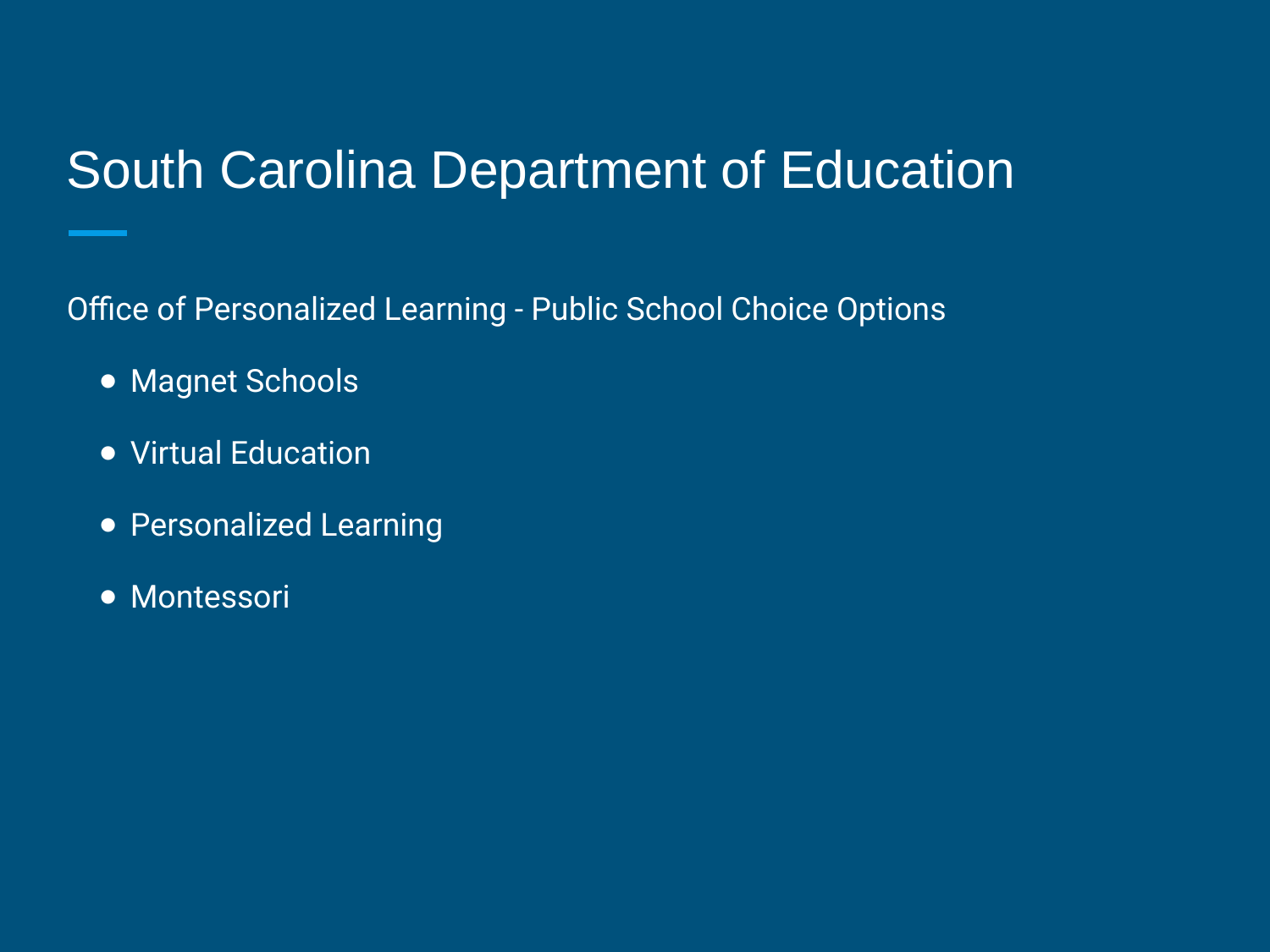

# South Carolina Department of Education
Office of Personalized Learning - Public School Choice Options
Magnet Schools
Virtual Education
Personalized Learning
Montessori